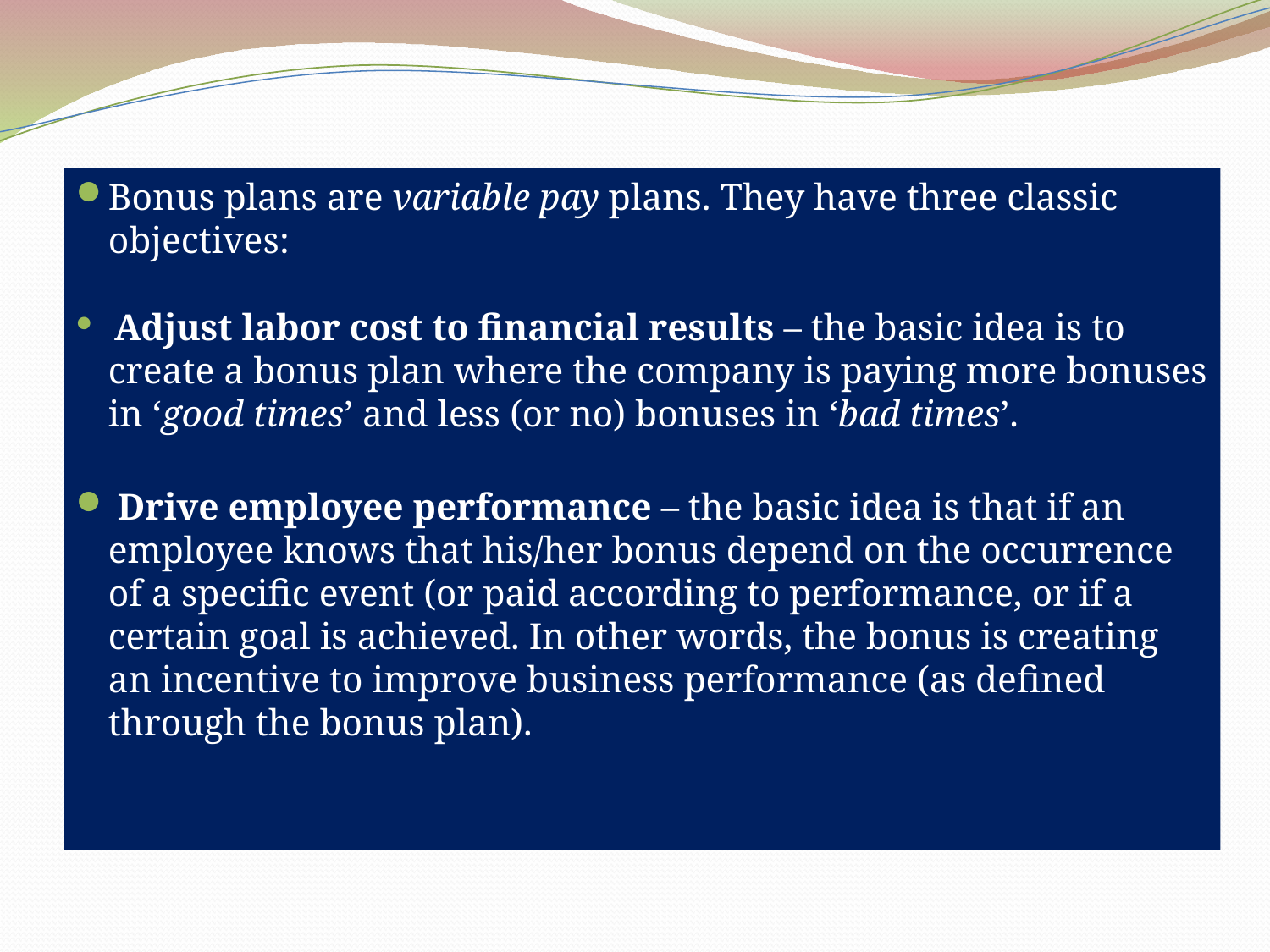

# BONUS PLAN
Bonus plans are variable pay plans. They have three classic objectives:
 Adjust labor cost to financial results – the basic idea is to create a bonus plan where the company is paying more bonuses in ‘good times’ and less (or no) bonuses in ‘bad times’.
 Drive employee performance – the basic idea is that if an employee knows that his/her bonus depend on the occurrence of a specific event (or paid according to performance, or if a certain goal is achieved. In other words, the bonus is creating an incentive to improve business performance (as defined through the bonus plan).